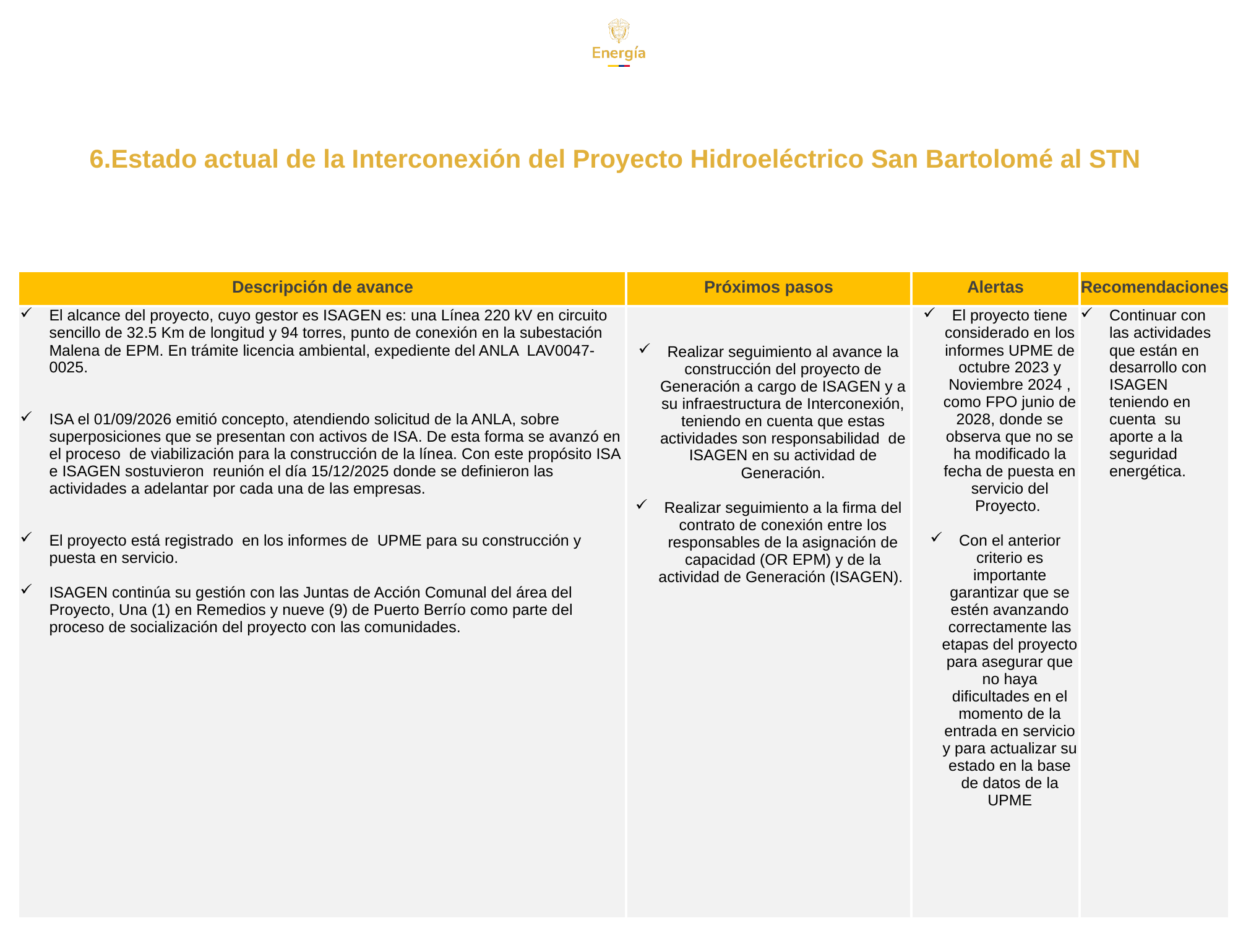

6.Estado actual de la Interconexión del Proyecto Hidroeléctrico San Bartolomé al STN
| Descripción de avance | Próximos pasos | Alertas | Recomendaciones |
| --- | --- | --- | --- |
| El alcance del proyecto, cuyo gestor es ISAGEN es: una Línea 220 kV en circuito sencillo de 32.5 Km de longitud y 94 torres, punto de conexión en la subestación Malena de EPM. En trámite licencia ambiental, expediente del ANLA LAV0047-0025. ISA el 01/09/2026 emitió concepto, atendiendo solicitud de la ANLA, sobre superposiciones que se presentan con activos de ISA. De esta forma se avanzó en el proceso  de viabilización para la construcción de la línea. Con este propósito ISA e ISAGEN sostuvieron reunión el día 15/12/2025 donde se definieron las actividades a adelantar por cada una de las empresas. El proyecto está registrado en los informes de UPME para su construcción y puesta en servicio. ISAGEN continúa su gestión con las Juntas de Acción Comunal del área del Proyecto, Una (1) en Remedios y nueve (9) de Puerto Berrío como parte del proceso de socialización del proyecto con las comunidades. | Realizar seguimiento al avance la construcción del proyecto de Generación a cargo de ISAGEN y a su infraestructura de Interconexión, teniendo en cuenta que estas actividades son responsabilidad de ISAGEN en su actividad de Generación. Realizar seguimiento a la firma del contrato de conexión entre los responsables de la asignación de capacidad (OR EPM) y de la actividad de Generación (ISAGEN). | El proyecto tiene considerado en los informes UPME de octubre 2023 y Noviembre 2024 , como FPO junio de 2028, donde se observa que no se ha modificado la fecha de puesta en servicio del Proyecto. Con el anterior criterio es importante garantizar que se estén avanzando correctamente las etapas del proyecto para asegurar que no haya dificultades en el momento de la entrada en servicio y para actualizar su estado en la base de datos de la UPME | Continuar con las actividades que están en desarrollo con ISAGEN teniendo en cuenta su aporte a la seguridad energética. |